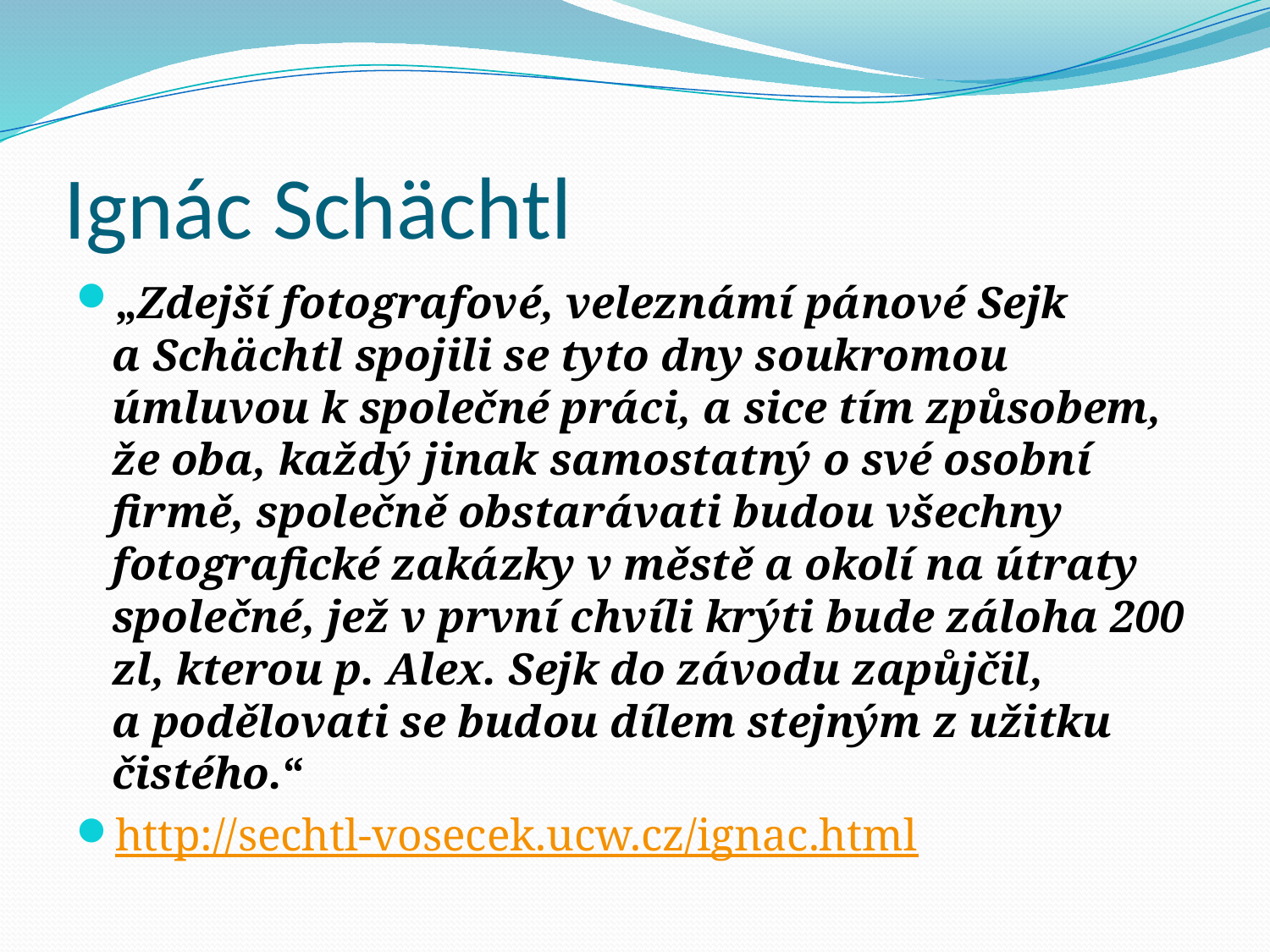

# Ignác Schächtl
„Zdejší fotografové, veleznámí pánové Sejk a Schächtl spojili se tyto dny soukromou úmluvou k společné práci, a sice tím způsobem, že oba, každý jinak samostatný o své osobní firmě, společně obstarávati budou všechny fotografické zakázky v městě a okolí na útraty společné, jež v první chvíli krýti bude záloha 200 zl, kterou p. Alex. Sejk do závodu zapůjčil, a podělovati se budou dílem stejným z užitku čistého.“
http://sechtl-vosecek.ucw.cz/ignac.html